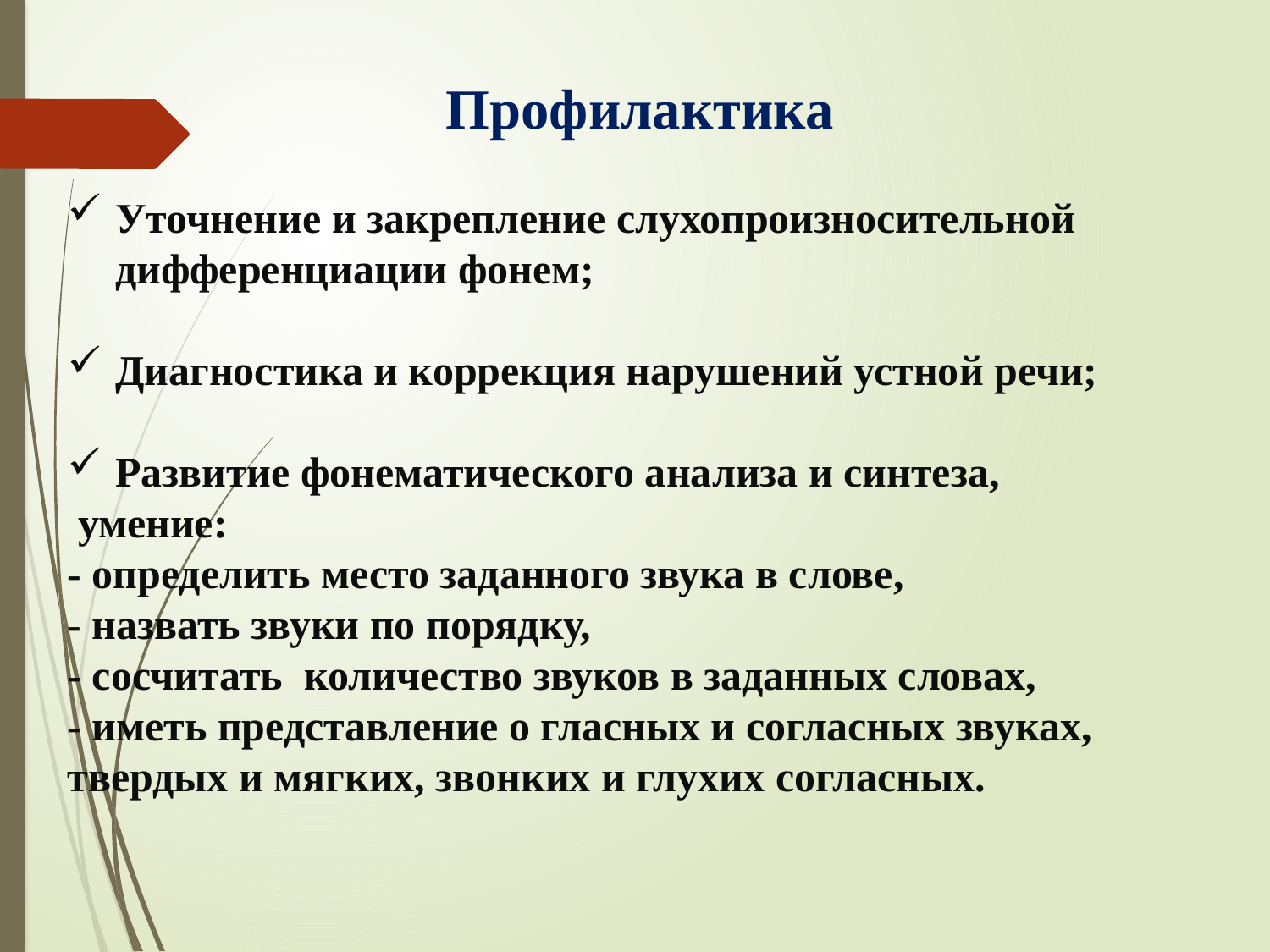

Профилактика

Уточнение и закрепление слухопроизносительной дифференциации фонем;

Диагностика и коррекция нарушений устной речи;

Развитие фонематического анализа и синтеза,
 умение:
- определить место заданного звука в слове,
- назвать звуки по порядку,
- сосчитать  количество звуков в заданных словах,
- иметь представление о гласных и согласных звуках,
твердых и мягких, звонких и глухих согласных.